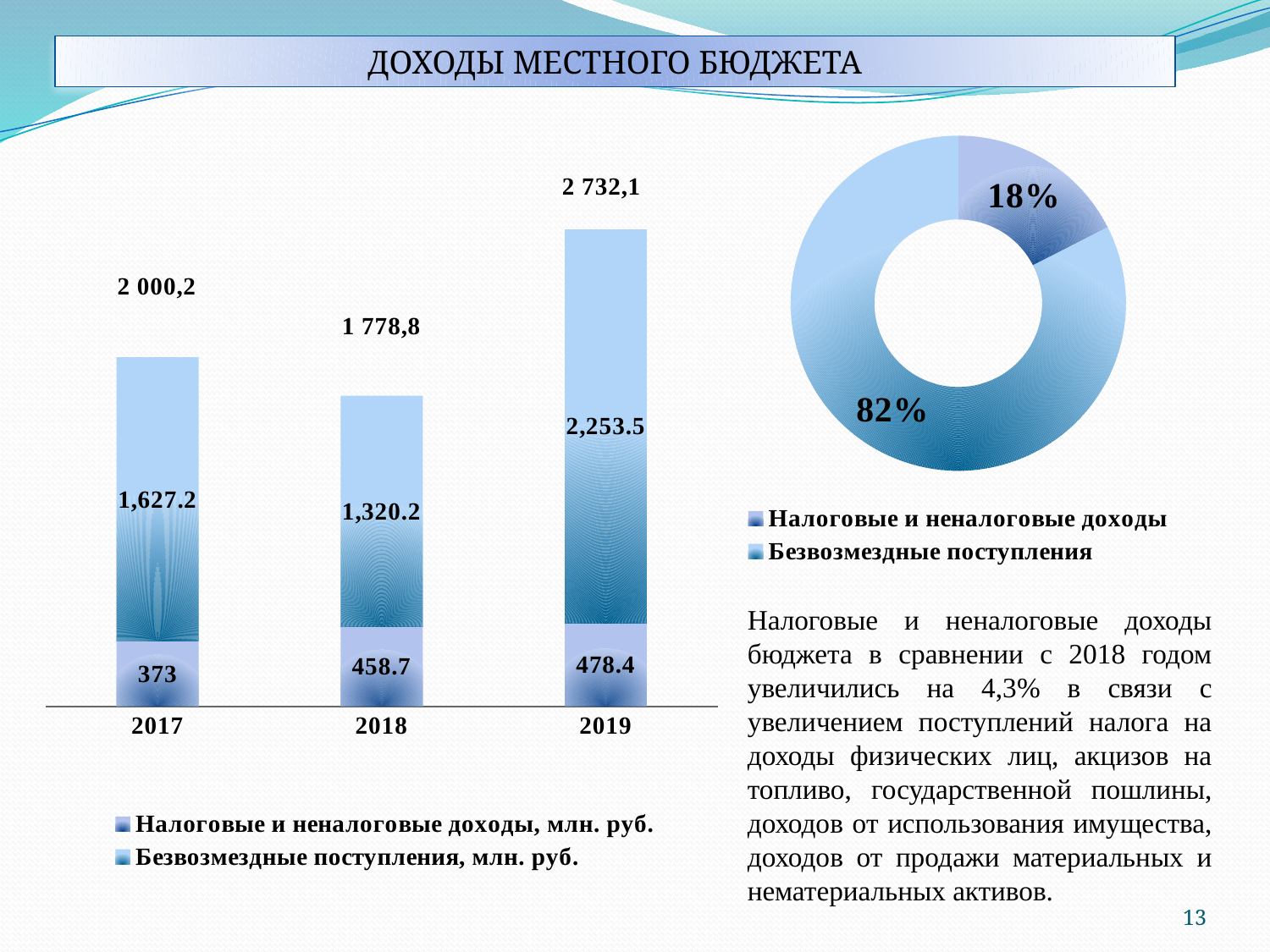

ДОХОДЫ МЕСТНОГО БЮДЖЕТА

### Chart

| Category | Продажи |
|---|---|
| Налоговые и неналоговые доходы | 478.4 |
| Безвозмездные поступления | 2253.5 |

### Chart

| Category | Налоговые и неналоговые доходы, млн. руб. | Безвозмездные поступления, млн. руб. |
|---|---|---|
| 2017 | 373.0 | 1627.2 |
| 2018 | 458.7 | 1320.2 |
| 2019 | 478.4 | 2253.5 |
Налоговые и неналоговые доходы бюджета в сравнении с 2018 годом увеличились на 4,3% в связи с увеличением поступлений налога на доходы физических лиц, акцизов на топливо, государственной пошлины, доходов от использования имущества, доходов от продажи материальных и нематериальных активов.
13